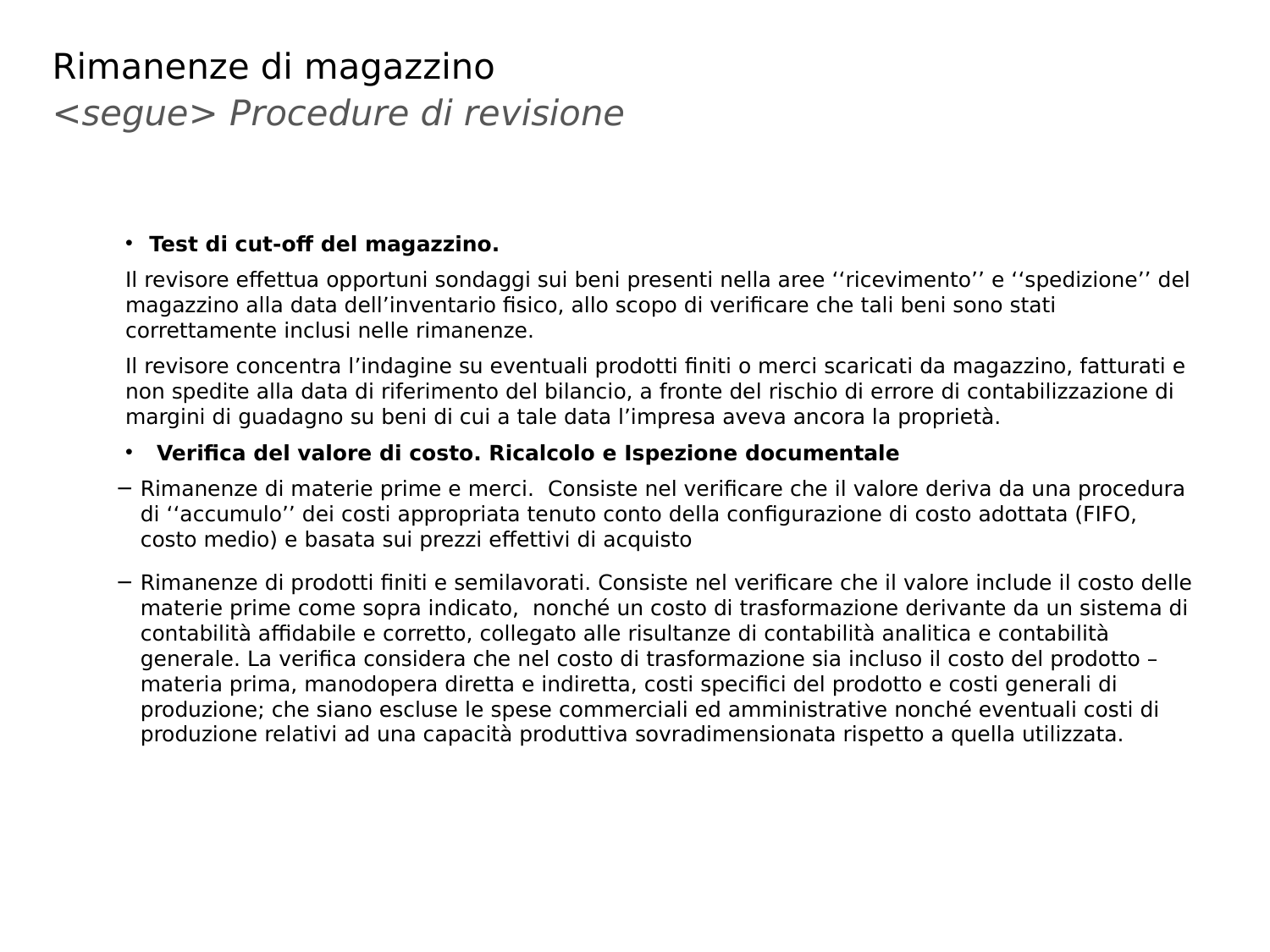

# Rimanenze di magazzino
<segue> Procedure di revisione
Test di cut-off del magazzino.
Il revisore effettua opportuni sondaggi sui beni presenti nella aree ‘‘ricevimento’’ e ‘‘spedizione’’ del magazzino alla data dell’inventario fisico, allo scopo di verificare che tali beni sono stati correttamente inclusi nelle rimanenze.
Il revisore concentra l’indagine su eventuali prodotti finiti o merci scaricati da magazzino, fatturati e non spedite alla data di riferimento del bilancio, a fronte del rischio di errore di contabilizzazione di margini di guadagno su beni di cui a tale data l’impresa aveva ancora la proprietà.
 Verifica del valore di costo. Ricalcolo e Ispezione documentale
Rimanenze di materie prime e merci.  Consiste nel verificare che il valore deriva da una procedura di ‘‘accumulo’’ dei costi appropriata tenuto conto della configurazione di costo adottata (FIFO, costo medio) e basata sui prezzi effettivi di acquisto
Rimanenze di prodotti finiti e semilavorati. Consiste nel verificare che il valore include il costo delle materie prime come sopra indicato,  nonché un costo di trasformazione derivante da un sistema di contabilità affidabile e corretto, collegato alle risultanze di contabilità analitica e contabilità generale. La verifica considera che nel costo di trasformazione sia incluso il costo del prodotto – materia prima, manodopera diretta e indiretta, costi specifici del prodotto e costi generali di produzione; che siano escluse le spese commerciali ed amministrative nonché eventuali costi di produzione relativi ad una capacità produttiva sovradimensionata rispetto a quella utilizzata.